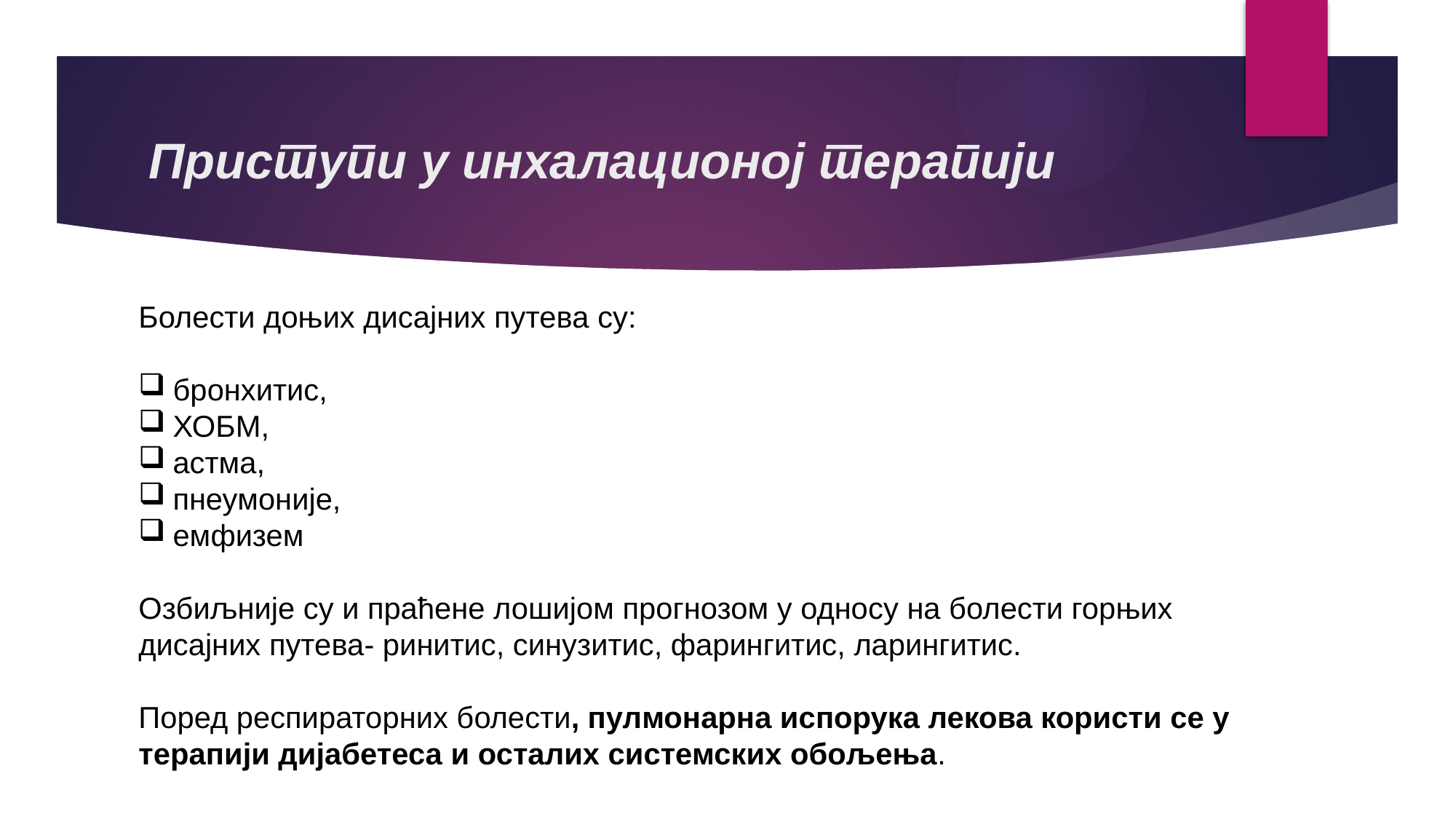

# Приступи у инхалационој терапији

Болести доњих дисајних путева су:

бронхитис,
ХОБМ,
астма,
пнеумоније,
емфизем

Озбиљније су и праћене лошијом прогнозом у односу на болести горњих дисајних путева- ринитис, синузитис, фарингитис, ларингитис.

Поред респираторних болести, пулмонарна испорука лекова користи се у терапији дијабетеса и осталих системских обољења.